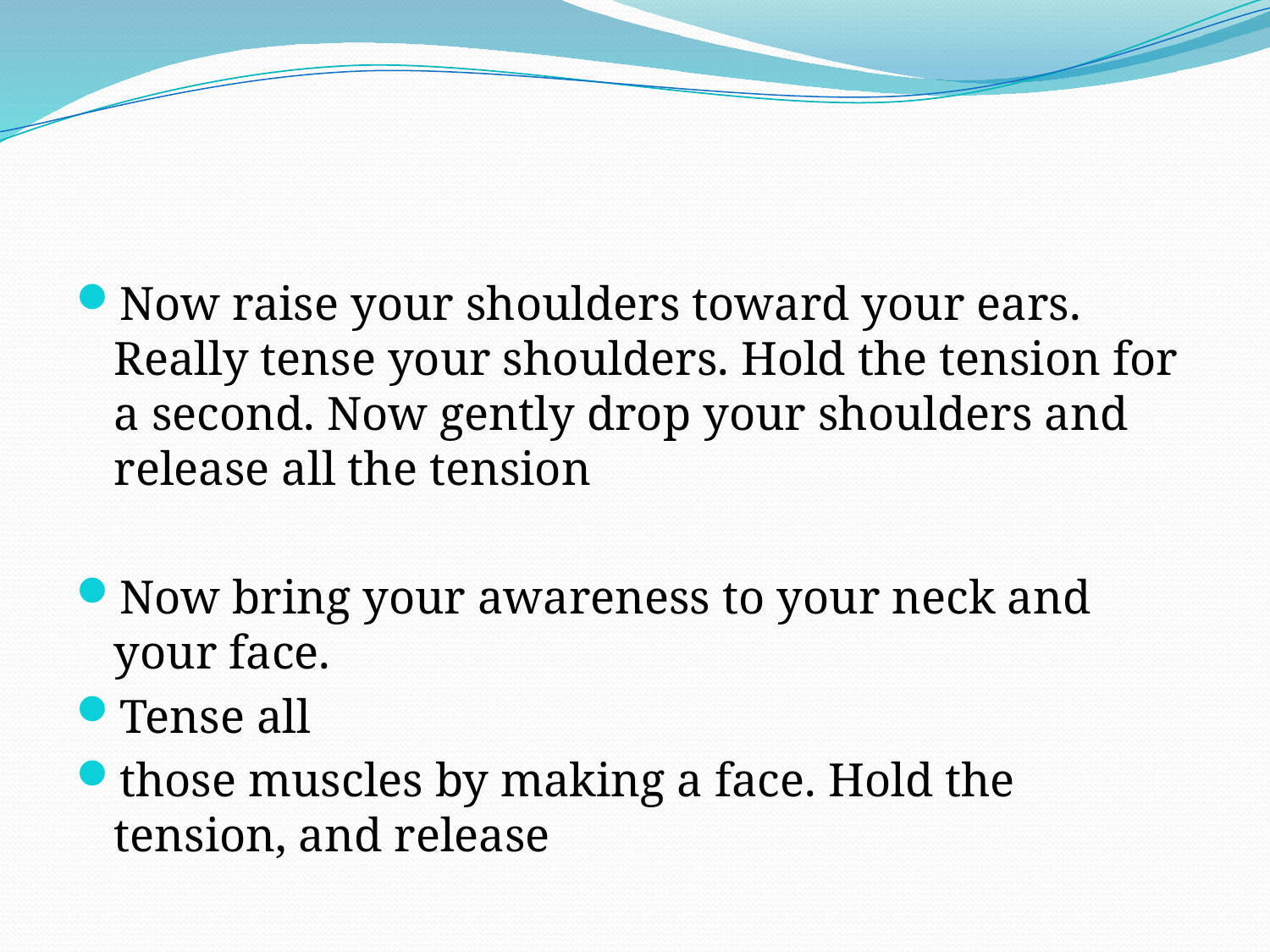

#
Now raise your shoulders toward your ears. Really tense your shoulders. Hold the tension for a second. Now gently drop your shoulders and release all the tension

Now bring your awareness to your neck and your face.
Tense all
those muscles by making a face. Hold the tension, and release